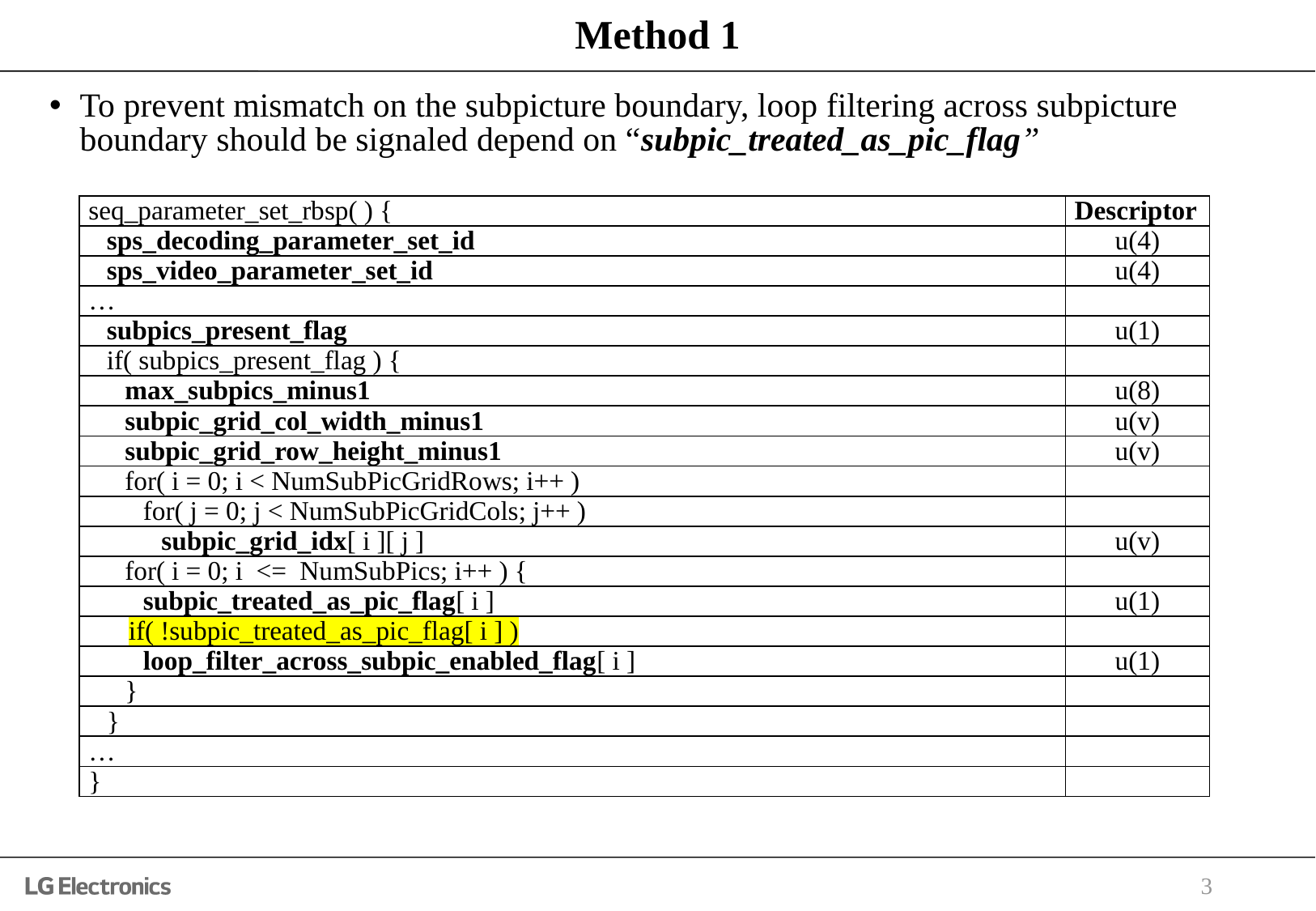

# Method 1
To prevent mismatch on the subpicture boundary, loop filtering across subpicture boundary should be signaled depend on “subpic_treated_as_pic_flag”
| seq\_parameter\_set\_rbsp( ) { | Descriptor |
| --- | --- |
| sps\_decoding\_parameter\_set\_id | u(4) |
| sps\_video\_parameter\_set\_id | u(4) |
| … |  |
| subpics\_present\_flag | u(1) |
| if( subpics\_present\_flag ) { |  |
| max\_subpics\_minus1 | u(8) |
| subpic\_grid\_col\_width\_minus1 | u(v) |
| subpic\_grid\_row\_height\_minus1 | u(v) |
| for( i = 0; i < NumSubPicGridRows; i++ ) |  |
| for( j = 0; j < NumSubPicGridCols; j++ ) |  |
| subpic\_grid\_idx[ i ][ j ] | u(v) |
| for( i = 0; i <= NumSubPics; i++ ) { |  |
| subpic\_treated\_as\_pic\_flag[ i ] | u(1) |
| if( !subpic\_treated\_as\_pic\_flag[ i ] ) |  |
| loop\_filter\_across\_subpic\_enabled\_flag[ i ] | u(1) |
| } |  |
| } |  |
| … |  |
| } |  |
3